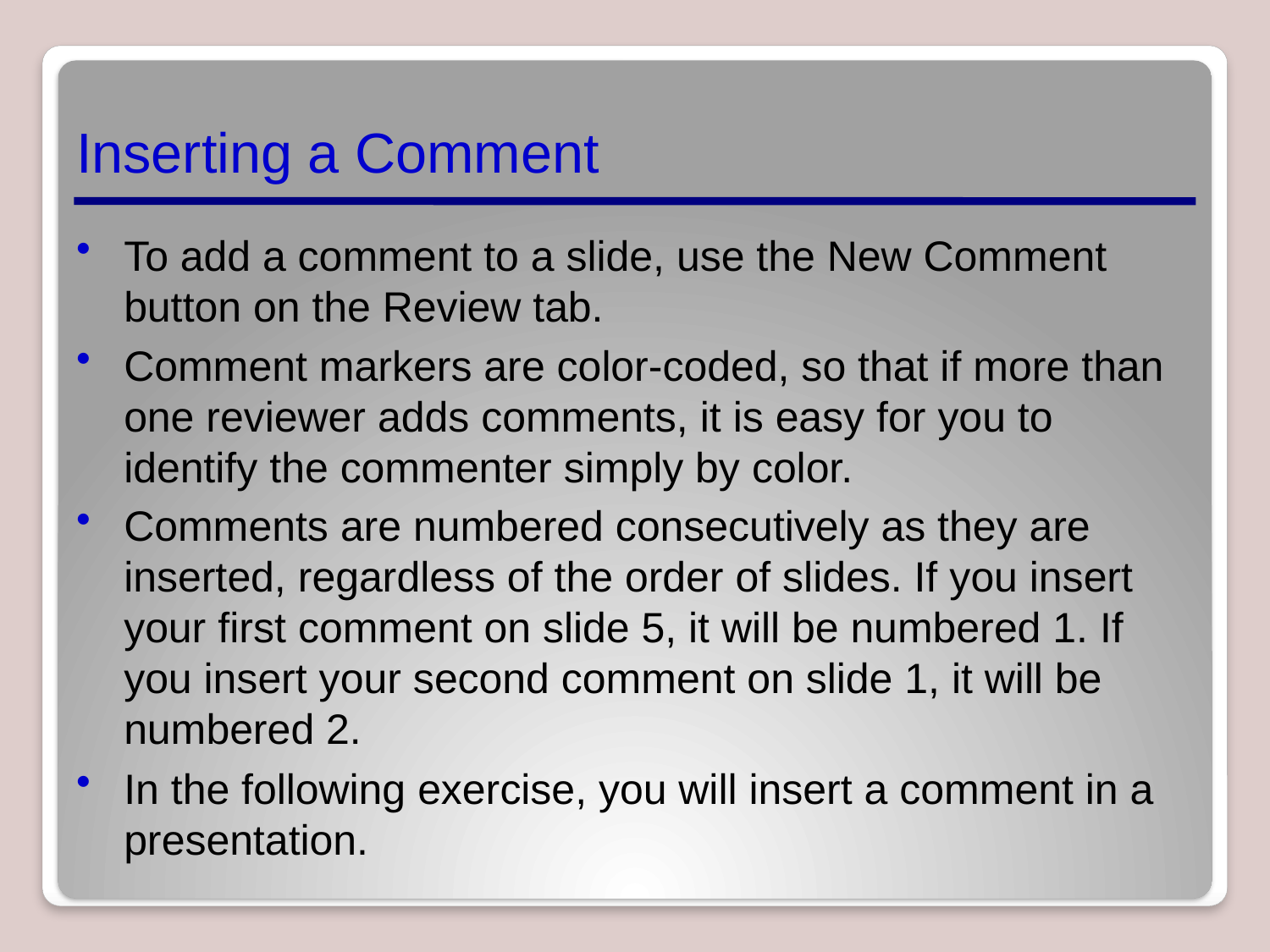

# Inserting a Comment
To add a comment to a slide, use the New Comment button on the Review tab.
Comment markers are color-coded, so that if more than one reviewer adds comments, it is easy for you to identify the commenter simply by color.
Comments are numbered consecutively as they are inserted, regardless of the order of slides. If you insert your first comment on slide 5, it will be numbered 1. If you insert your second comment on slide 1, it will be numbered 2.
In the following exercise, you will insert a comment in a presentation.